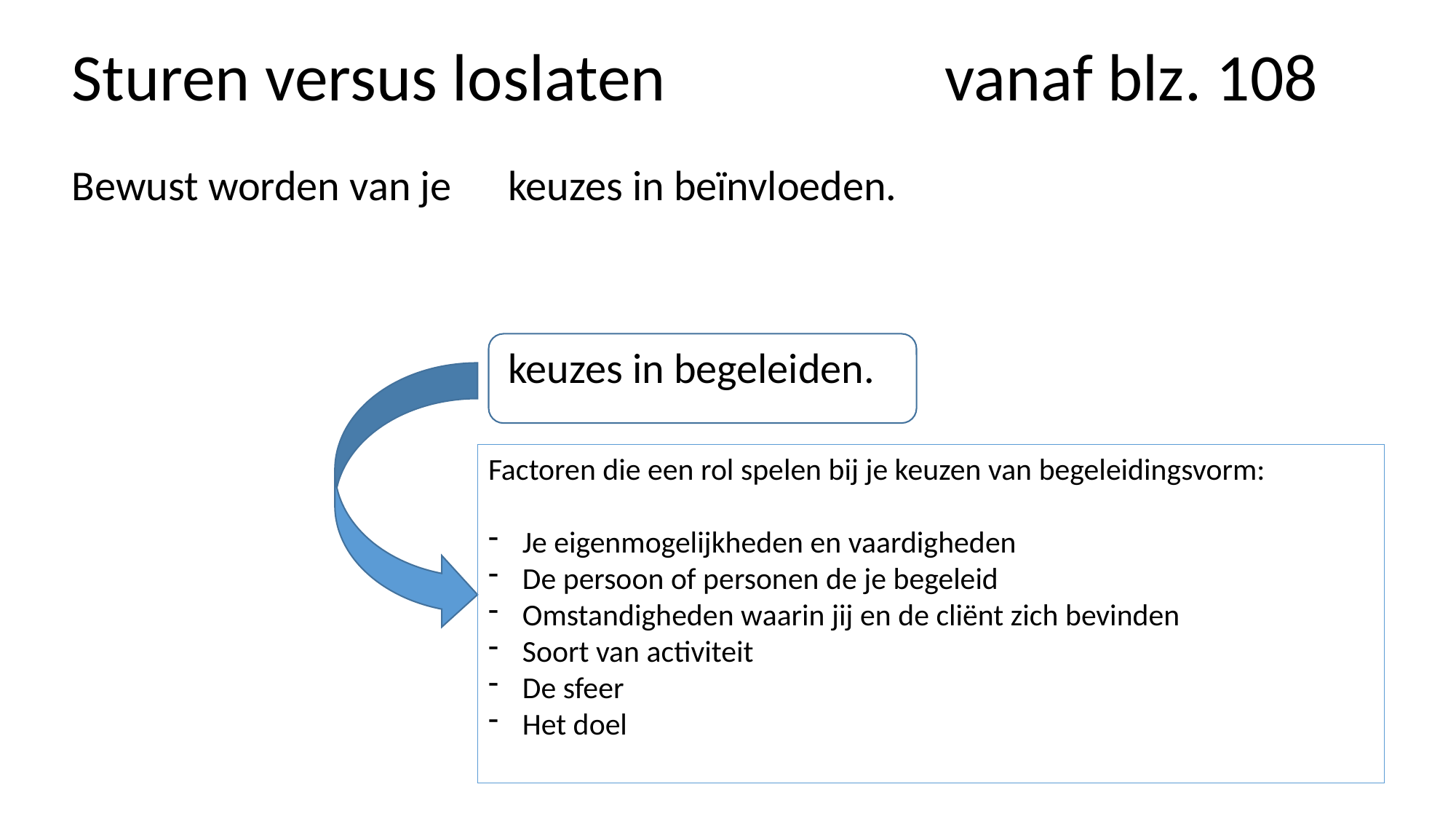

# Sturen versus loslaten			vanaf blz. 108
Bewust worden van je 	keuzes in beïnvloeden.

				keuzes in begeleiden.

Factoren die een rol spelen bij je keuzen van begeleidingsvorm:

Je eigenmogelijkheden en vaardigheden
De persoon of personen de je begeleid
Omstandigheden waarin jij en de cliënt zich bevinden
Soort van activiteit
De sfeer
Het doel